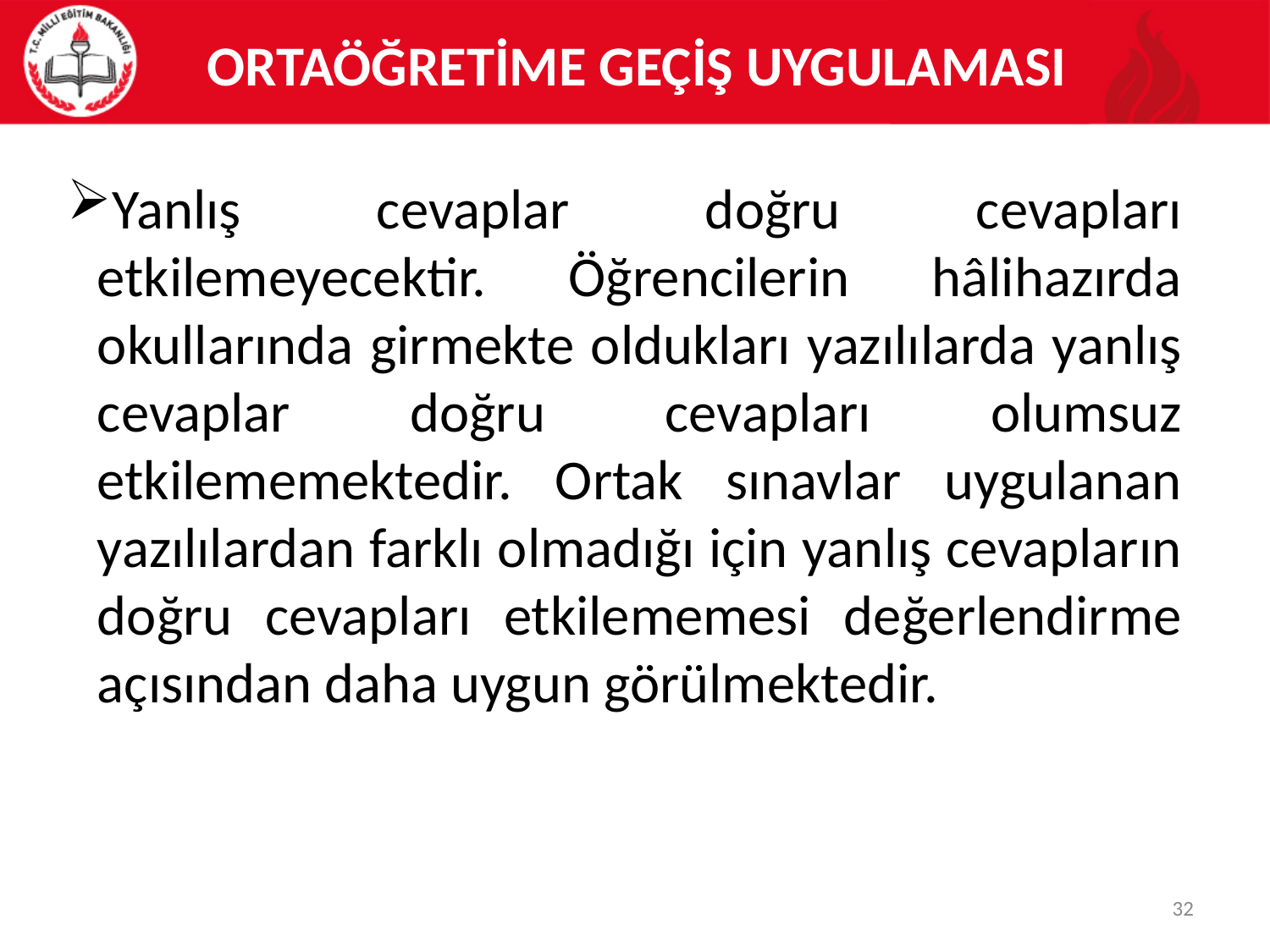

# ORTAÖĞRETİME GEÇİŞ UYGULAMASI
Yanlış cevaplar doğru cevapları etkilemeyecektir. Öğrencilerin hâlihazırda okullarında girmekte oldukları yazılılarda yanlış cevaplar doğru cevapları olumsuz etkilememektedir. Ortak sınavlar uygulanan yazılılardan farklı olmadığı için yanlış cevapların doğru cevapları etkilememesi değerlendirme açısından daha uygun görülmektedir.

32